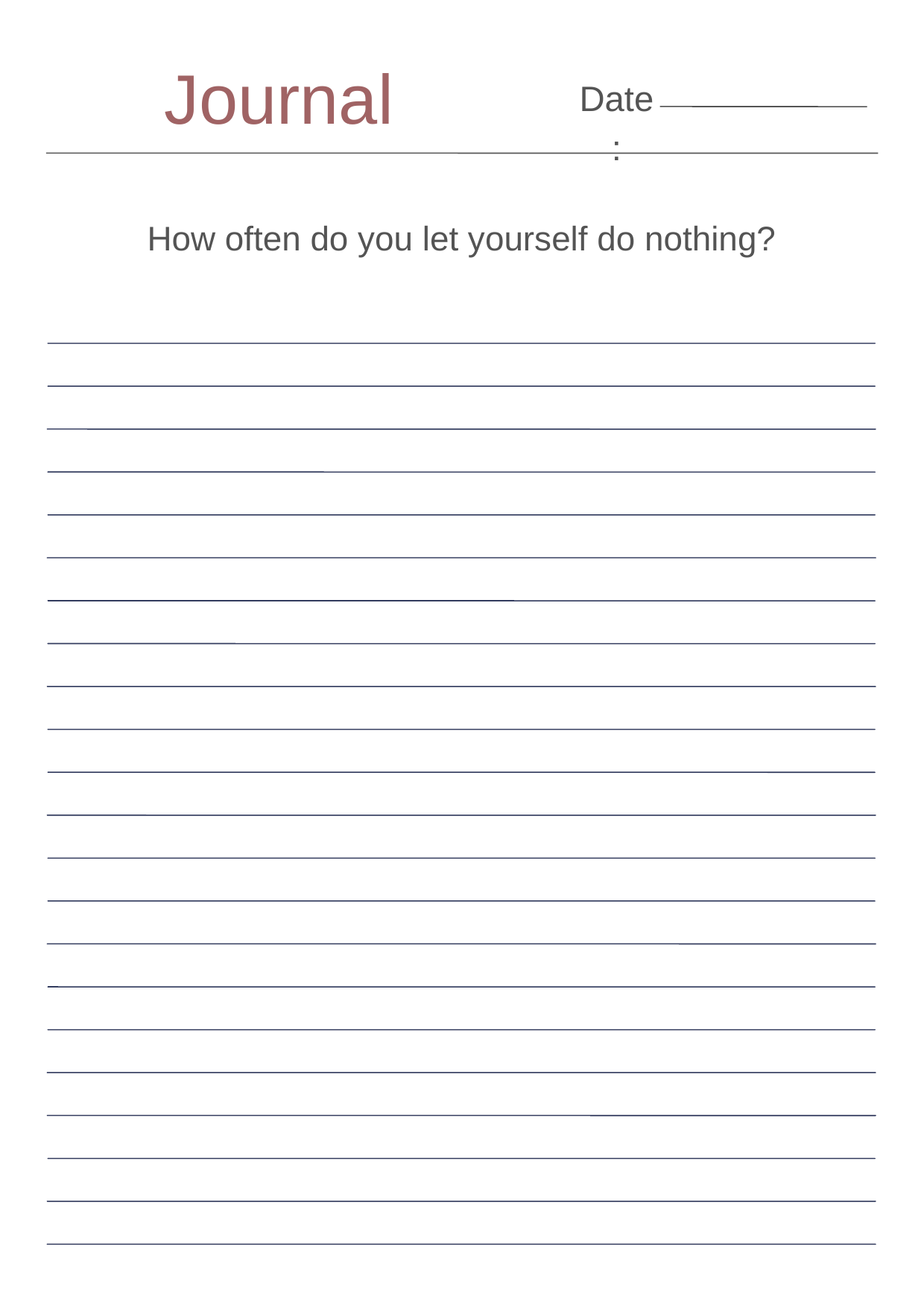

Journal
Date:

How often do you let yourself do nothing?